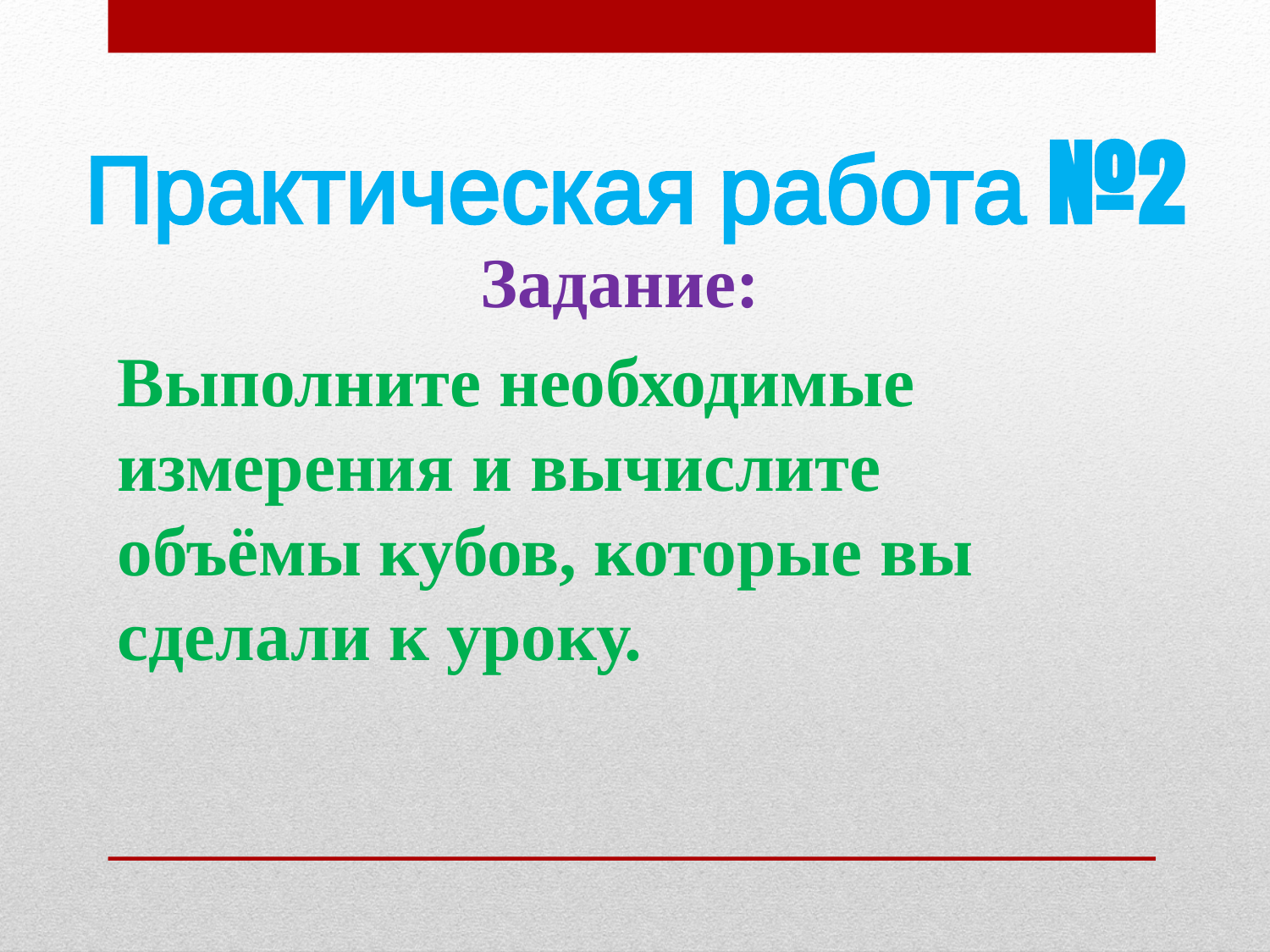

# Практическая работа №2
Задание:
Выполните необходимые измерения и вычислите объёмы кубов, которые вы сделали к уроку.